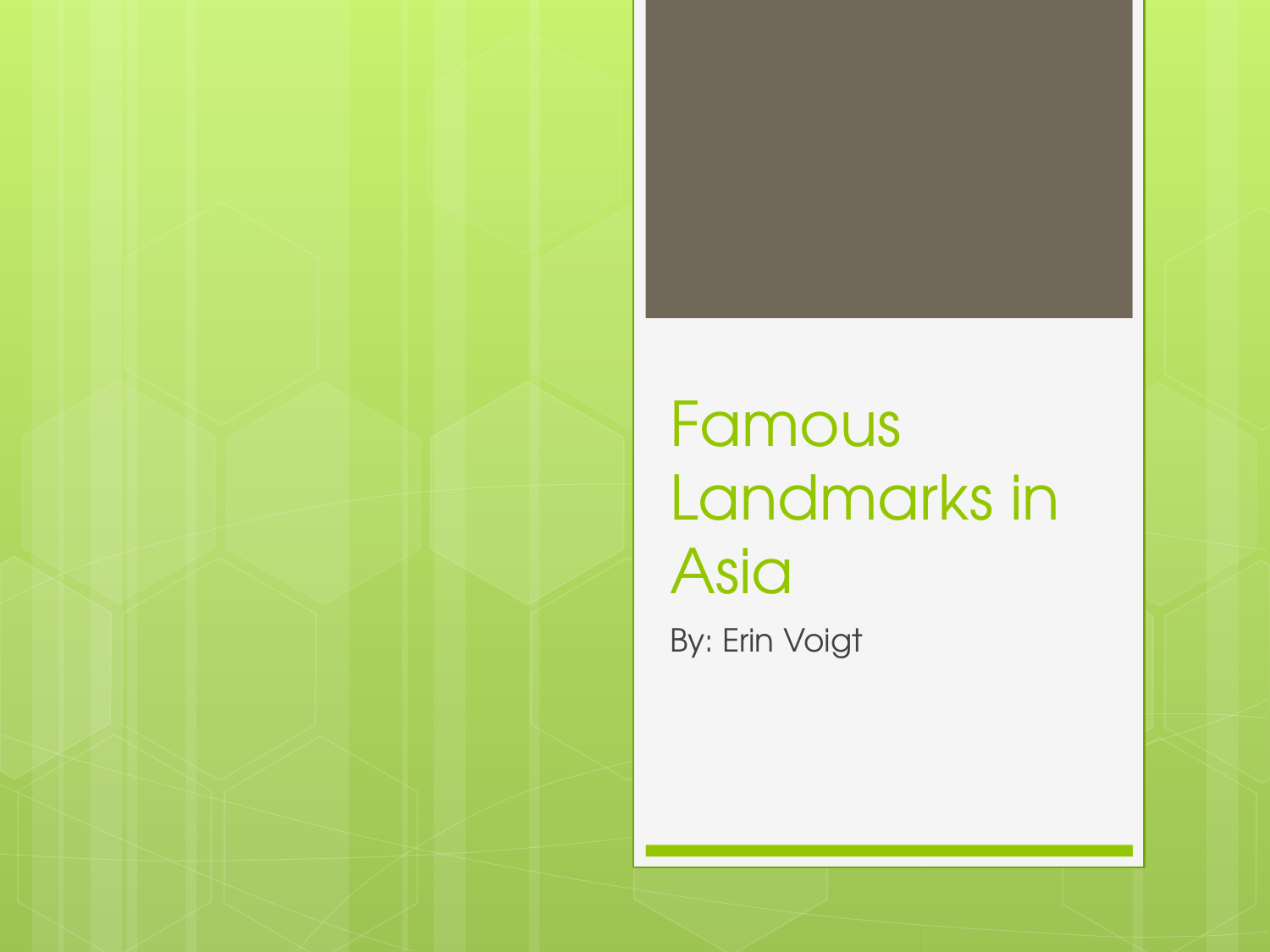

# Famous Landmarks in Asia
By: Erin Voigt